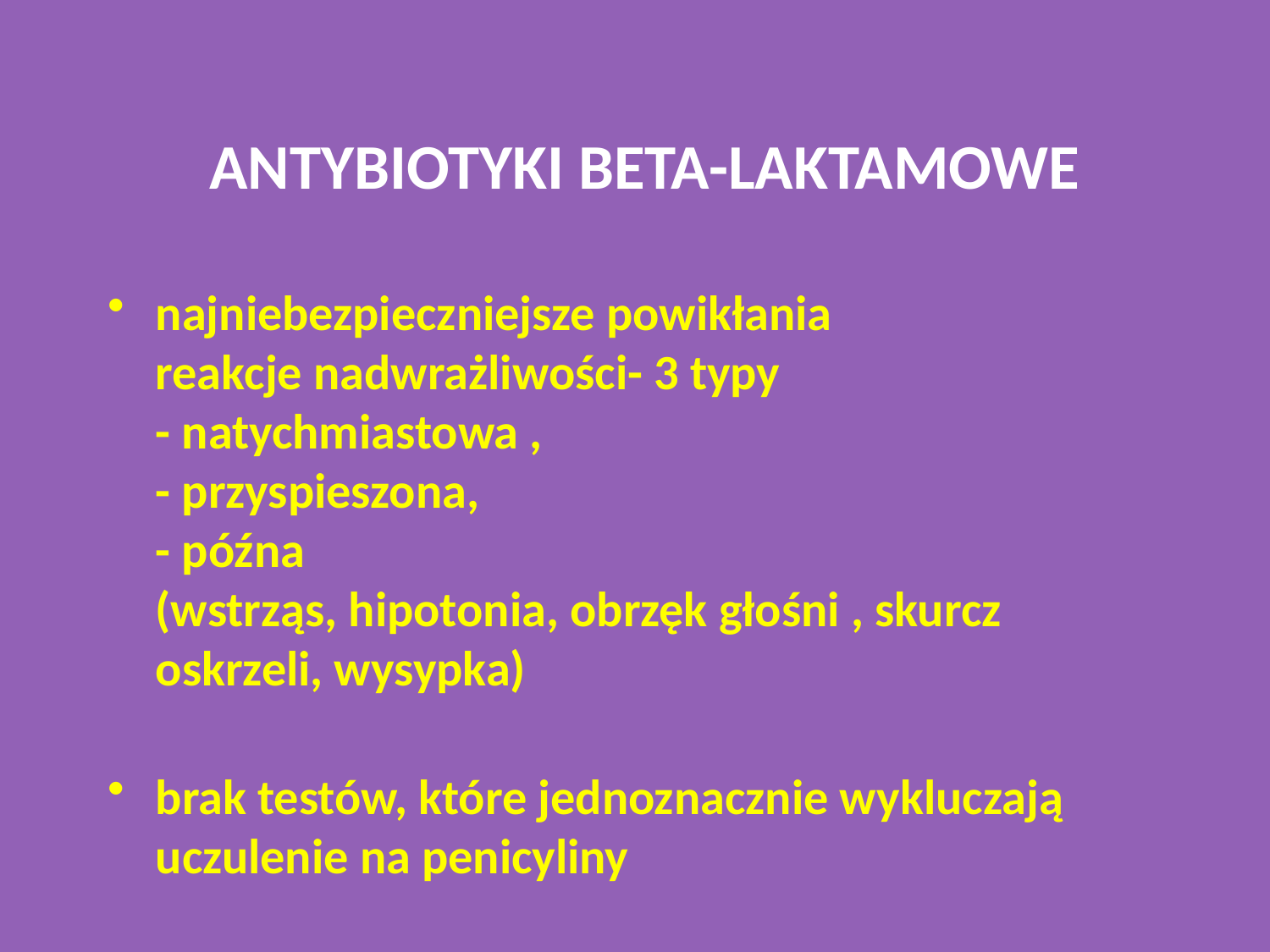

# ANTYBIOTYKI BETA-LAKTAMOWE
najniebezpieczniejsze powikłania
reakcje nadwrażliwości- 3 typy
- natychmiastowa ,
- przyspieszona,
- późna
(wstrząs, hipotonia, obrzęk głośni , skurcz oskrzeli, wysypka)
brak testów, które jednoznacznie wykluczają uczulenie na penicyliny